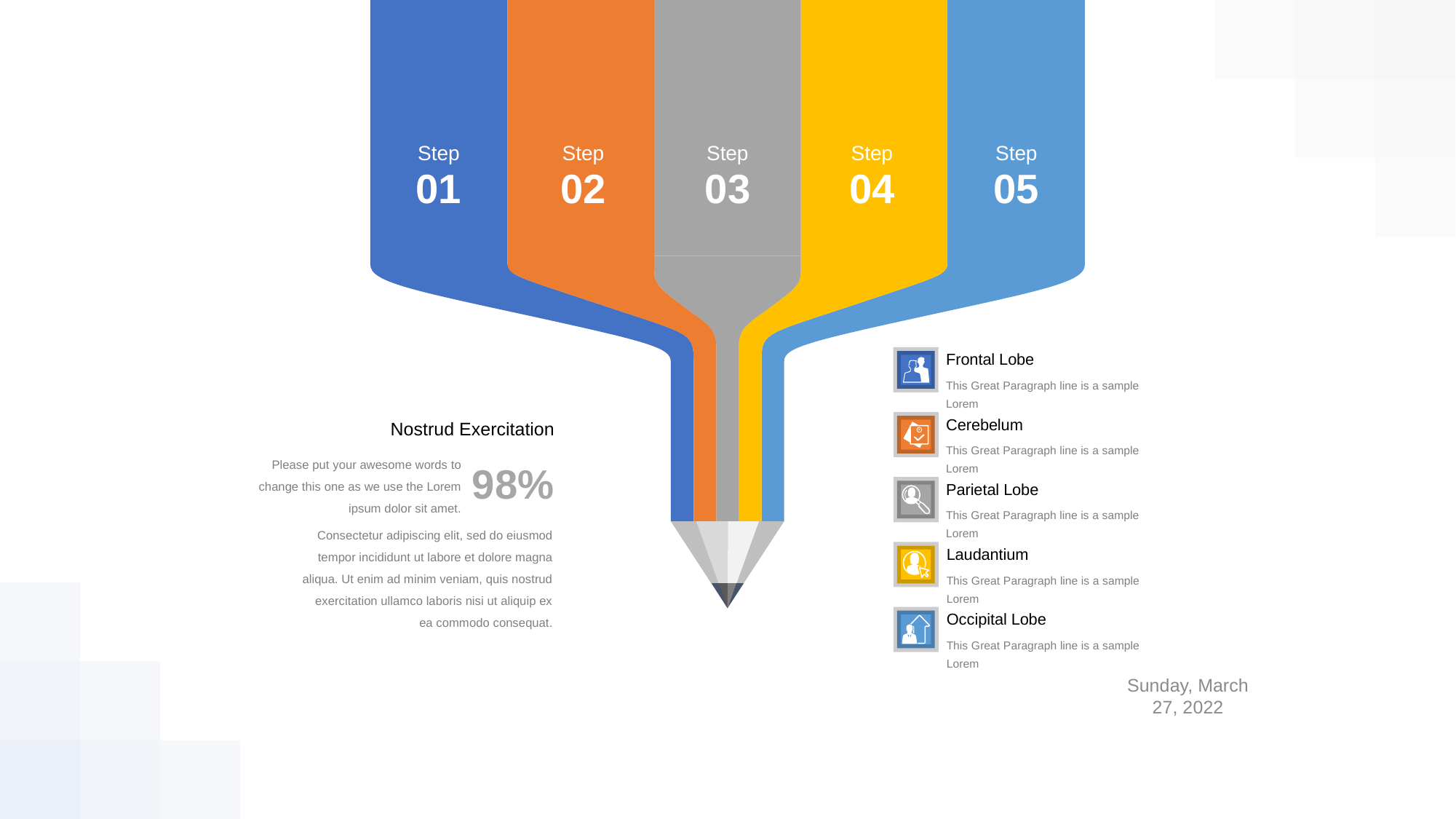

Step
01
Step
02
Step
03
Step
04
Step
05
Frontal Lobe
This Great Paragraph line is a sample Lorem

Cerebelum
This Great Paragraph line is a sample Lorem
Nostrud Exercitation
Please put your awesome words to change this one as we use the Lorem ipsum dolor sit amet.
98%
Consectetur adipiscing elit, sed do eiusmod tempor incididunt ut labore et dolore magna aliqua. Ut enim ad minim veniam, quis nostrud exercitation ullamco laboris nisi ut aliquip ex ea commodo consequat.

Parietal Lobe
This Great Paragraph line is a sample Lorem

Laudantium
This Great Paragraph line is a sample Lorem

Occipital Lobe
This Great Paragraph line is a sample Lorem

Sunday, March 27, 2022